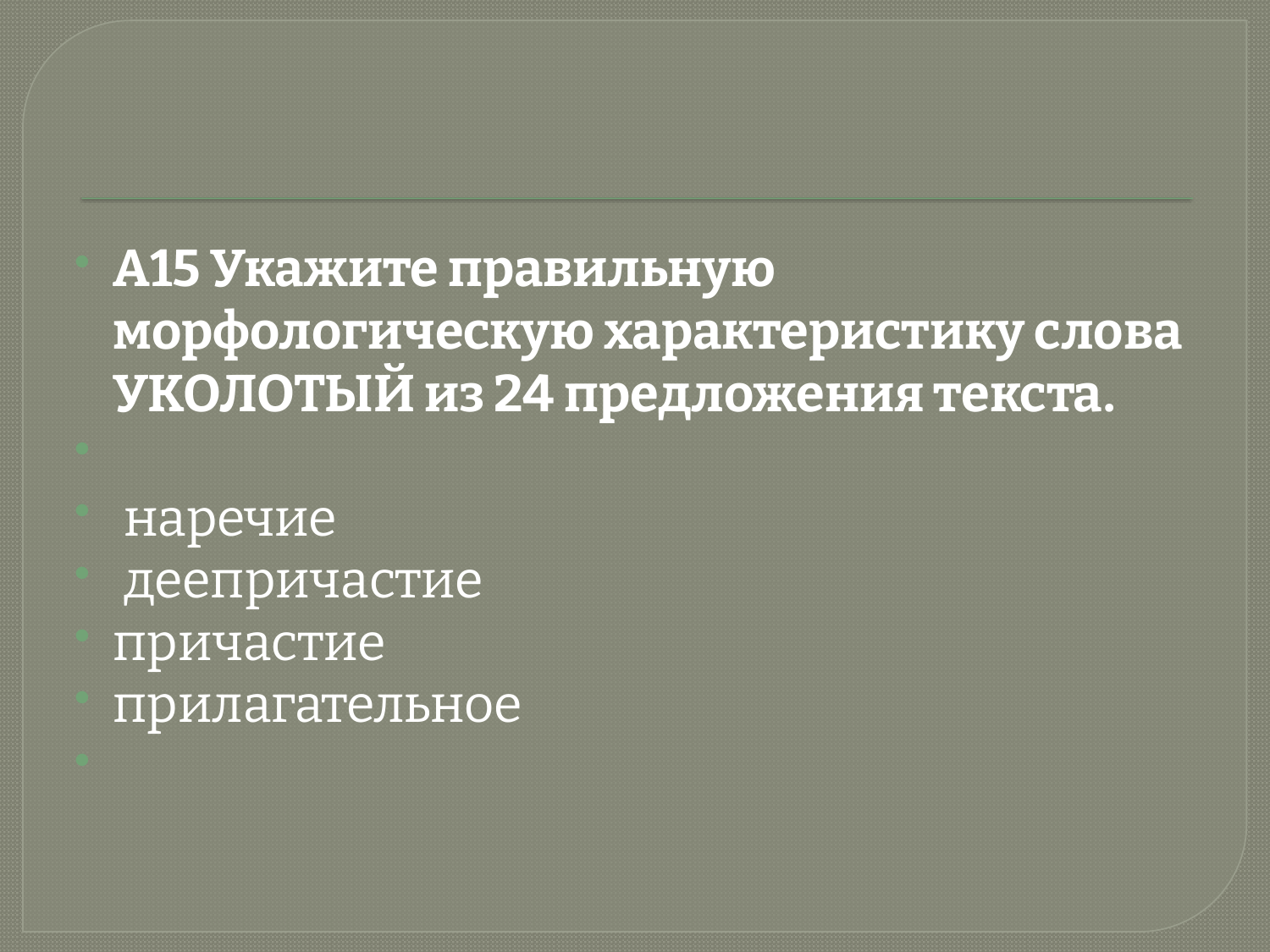

#
А15 Укажите правильную морфологическую характеристику слова УКОЛОТЫЙ из 24 предложения текста.

 наречие
 деепричастие
причастие
прилагательное